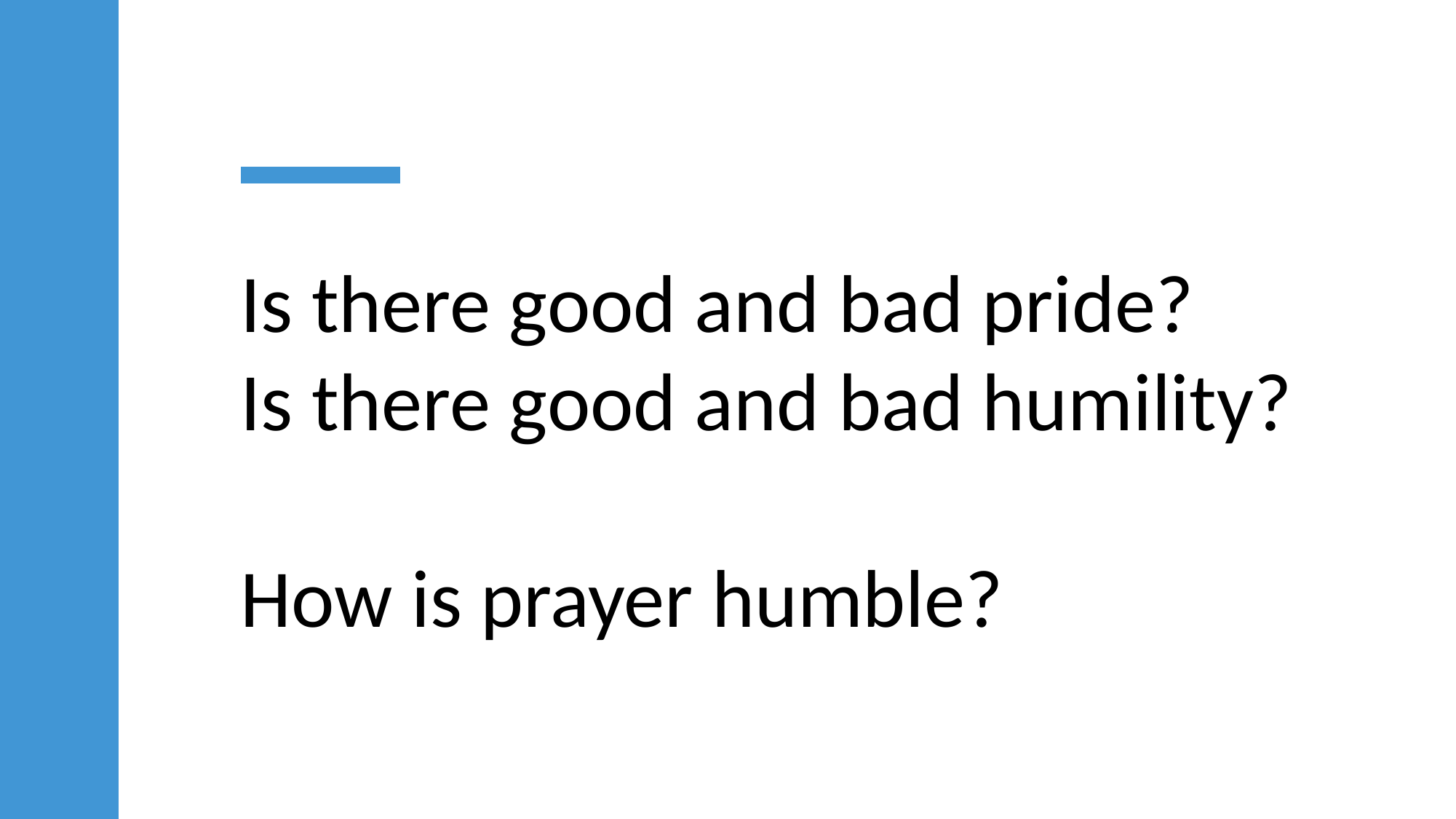

Is there good and bad pride?
Is there good and bad humility?
How is prayer humble?